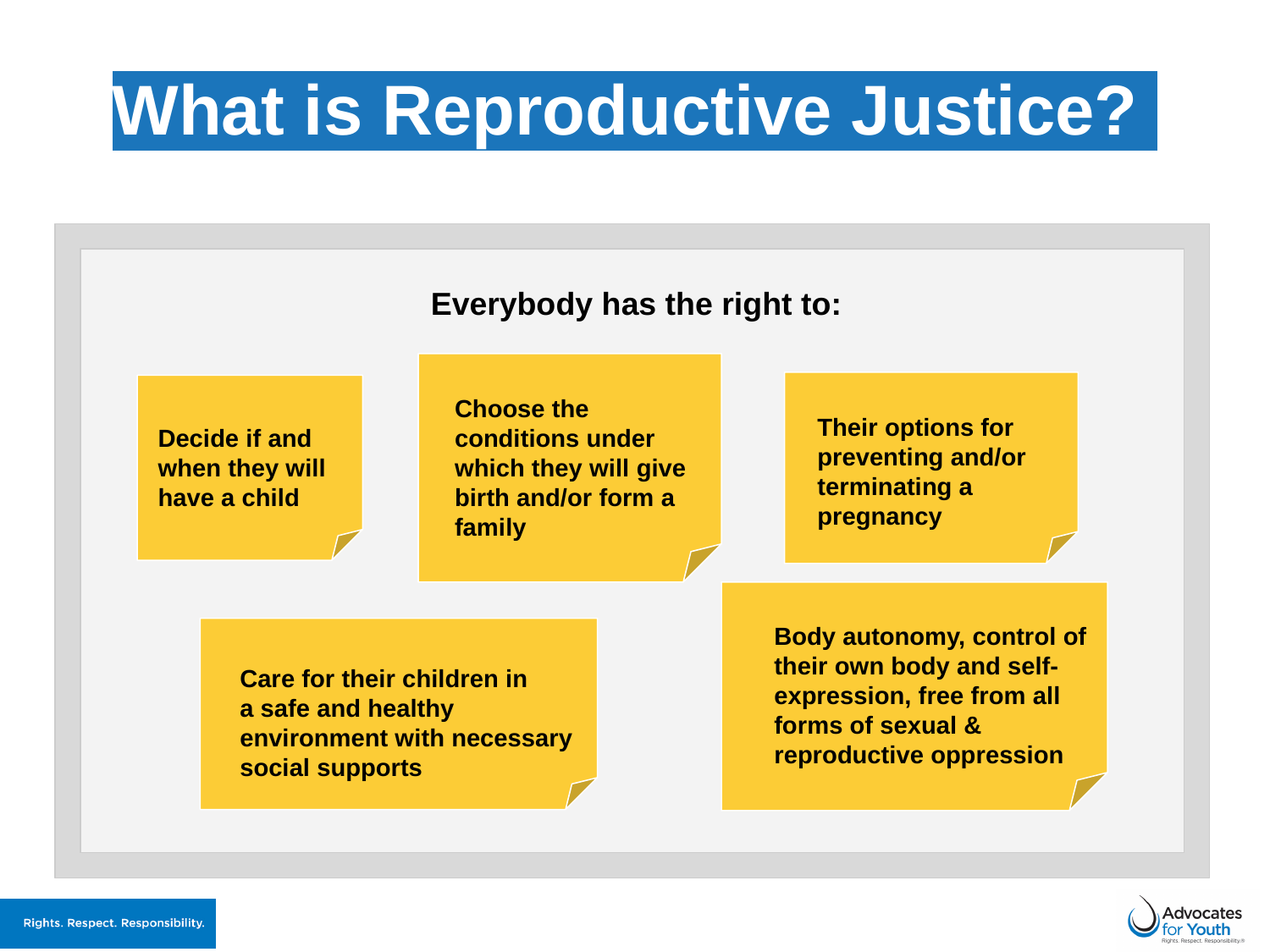

# What is Reproductive Justice?

Everybody has the right to:

Choose the conditions under which they will give birth and/or form a family
Their options for preventing and/or terminating a pregnancy
Decide if and when they will have a child

Body autonomy, control of their own body and self-expression, free from all forms of sexual & reproductive oppression

Care for their children in
a safe and healthy environment with necessary social supports